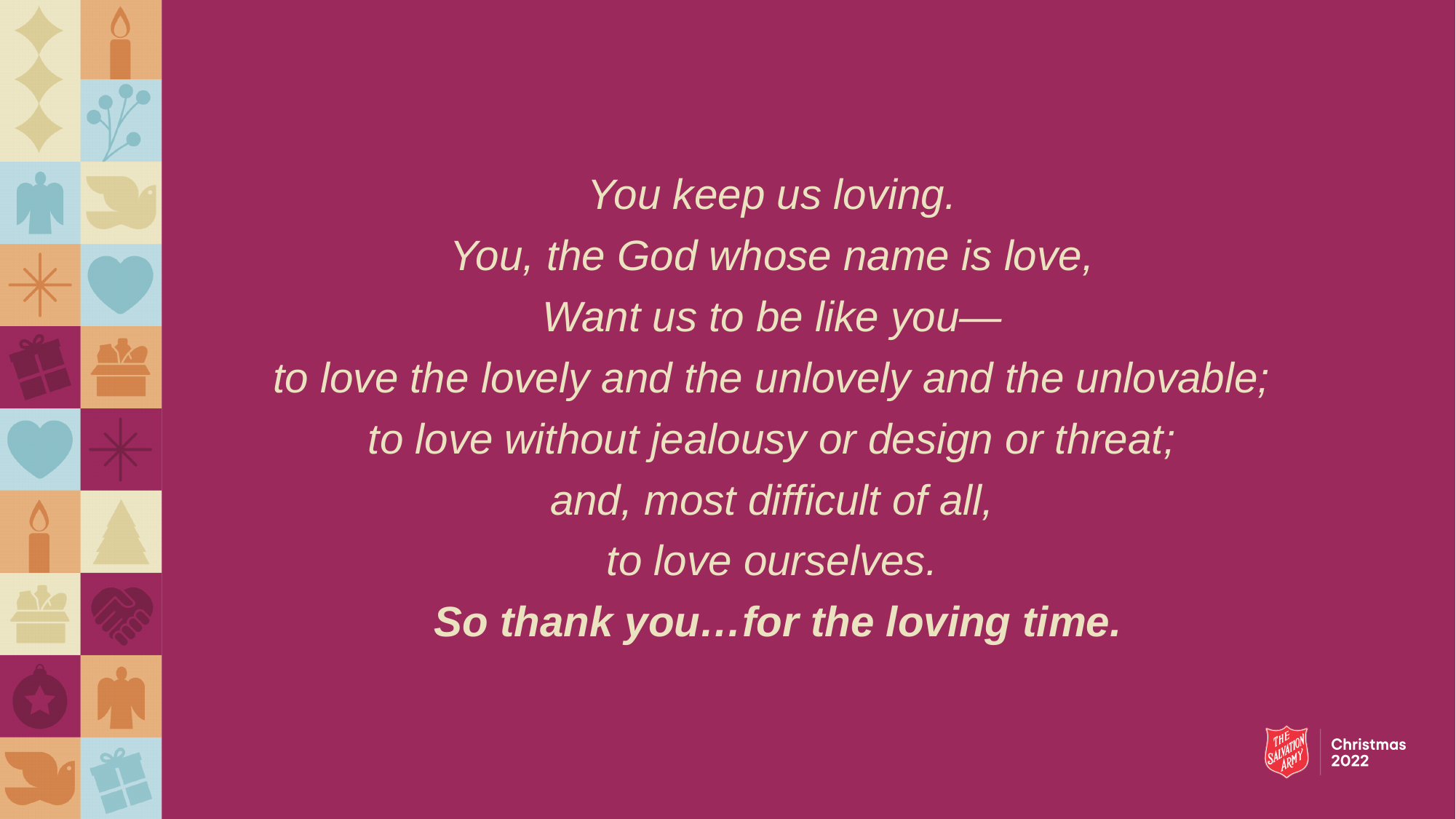

You keep us loving.
You, the God whose name is love,
Want us to be like you—
to love the lovely and the unlovely and the unlovable;
to love without jealousy or design or threat;
and, most difficult of all,
to love ourselves.
So thank you…for the loving time.